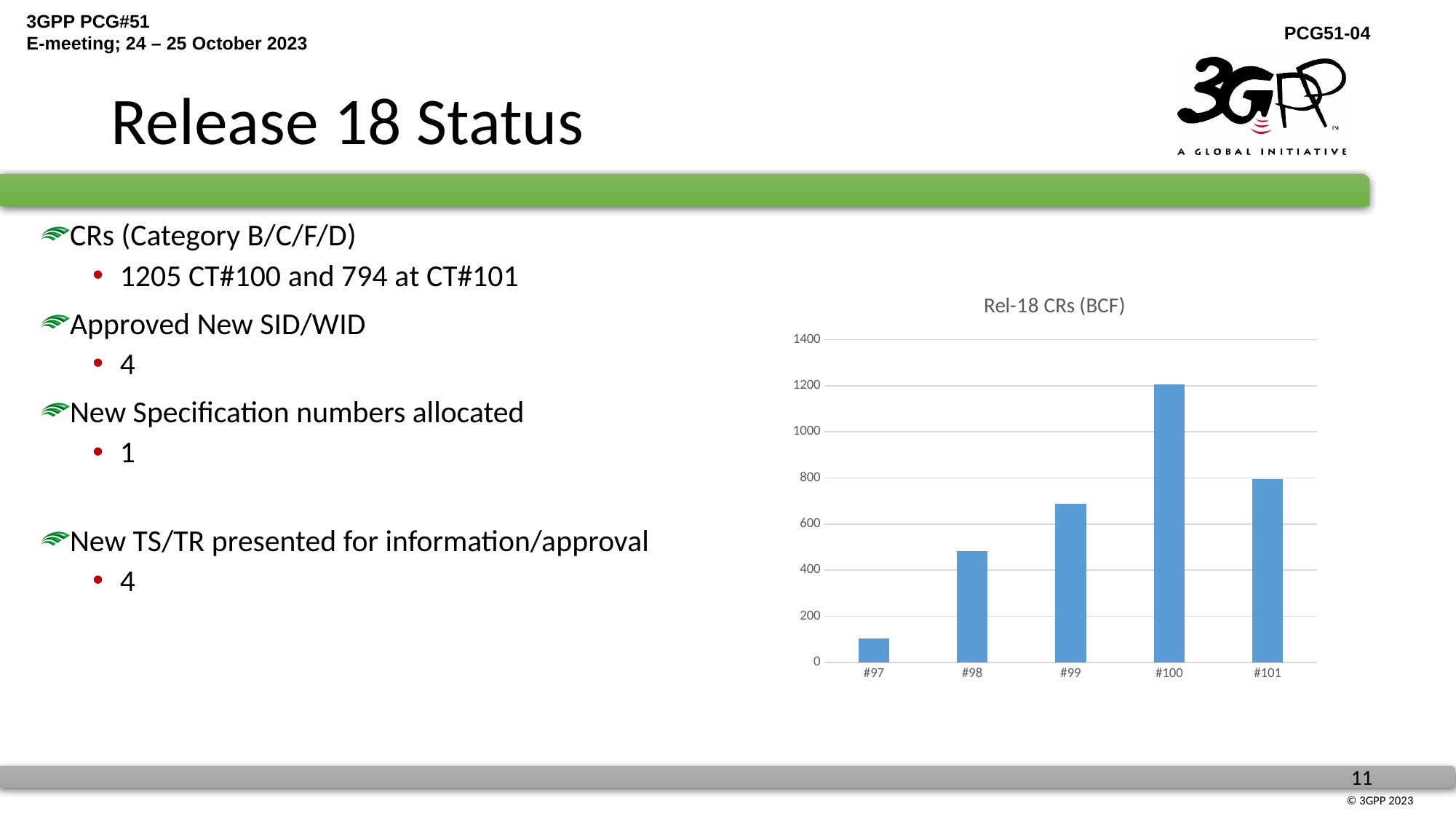

# Release 18 Status

CRs (Category B/C/F/D)
1205 CT#100 and 794 at CT#101
Approved New SID/WID
4
New Specification numbers allocated
1

New TS/TR presented for information/approval
4

### Chart: Rel-18 CRs (BCF)

| Category |  |
|---|---|
| #97 | 103.0 |
| #98 | 482.0 |
| #99 | 688.0 |
| #100 | 1205.0 |
| #101 | 794.0 |